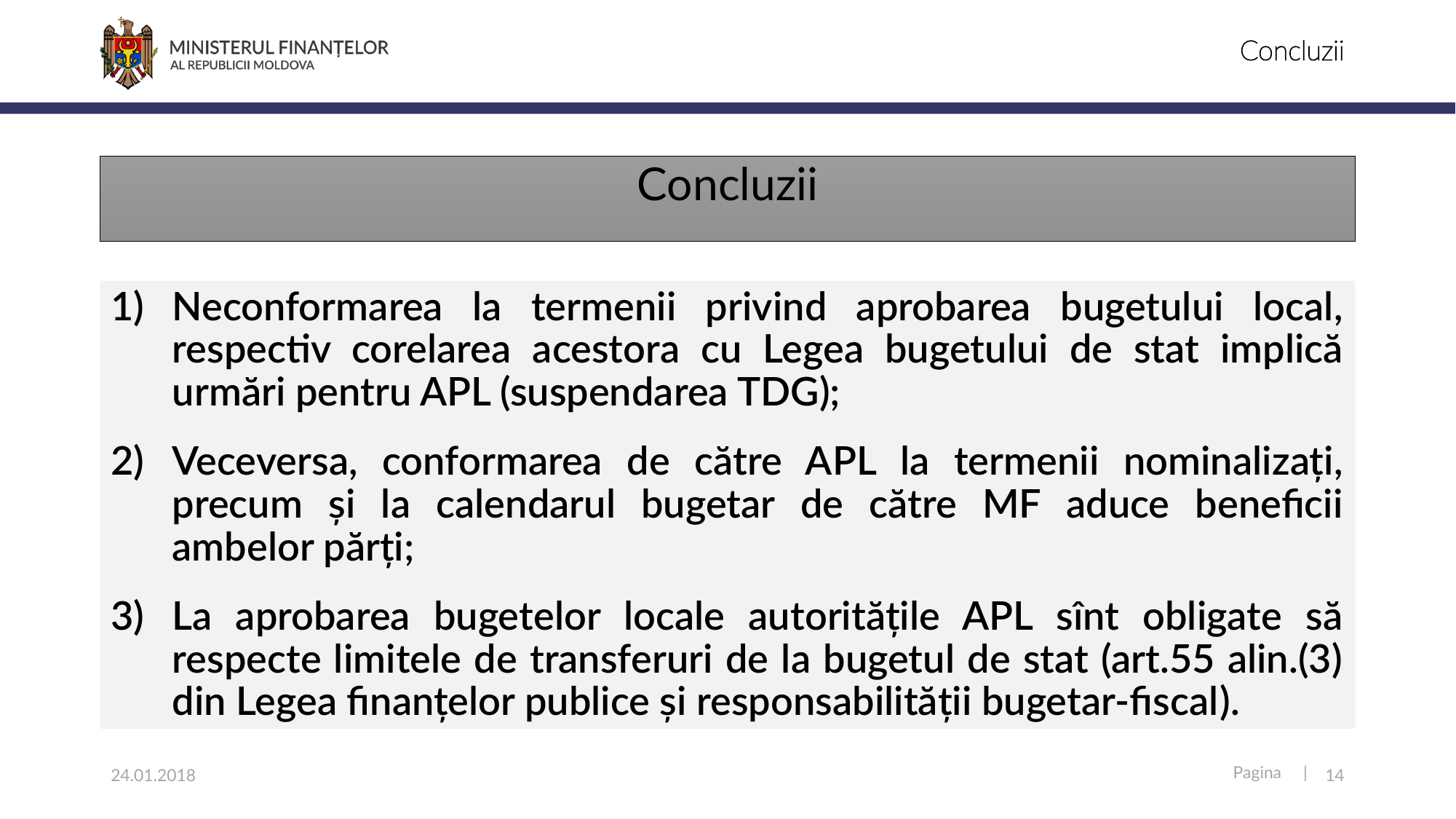

Concluzii
# Concluzii
Neconformarea la termenii privind aprobarea bugetului local, respectiv corelarea acestora cu Legea bugetului de stat implică urmări pentru APL (suspendarea TDG);
Veceversa, conformarea de către APL la termenii nominalizați, precum și la calendarul bugetar de către MF aduce beneficii ambelor părți;
La aprobarea bugetelor locale autoritățile APL sînt obligate să respecte limitele de transferuri de la bugetul de stat (art.55 alin.(3) din Legea finanțelor publice și responsabilității bugetar-fiscal).

24.01.2018
14